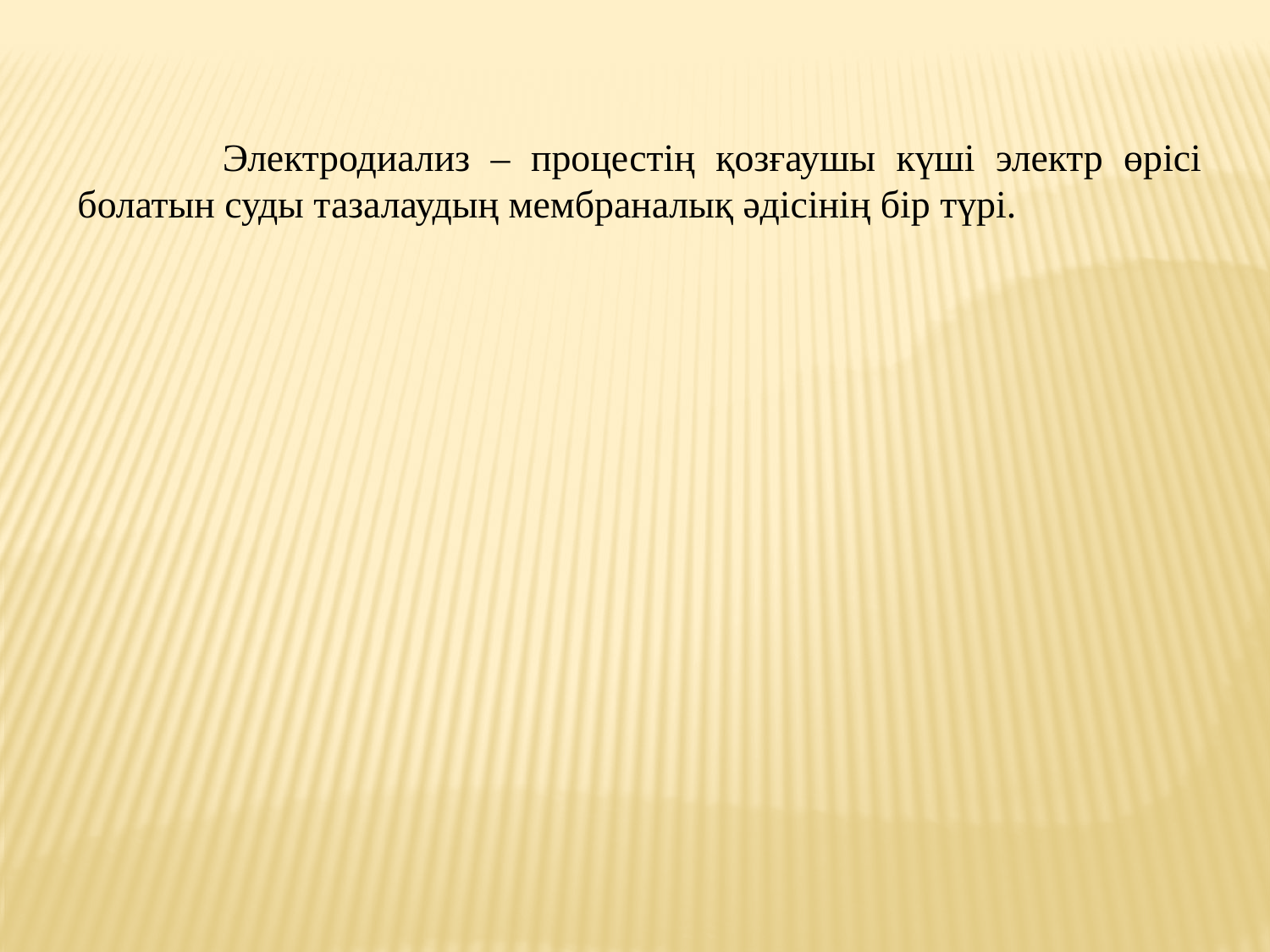

Электродиализ – процестің қозғаушы күші электр өрісі болатын суды тазалаудың мембраналық әдісінің бір түрі.